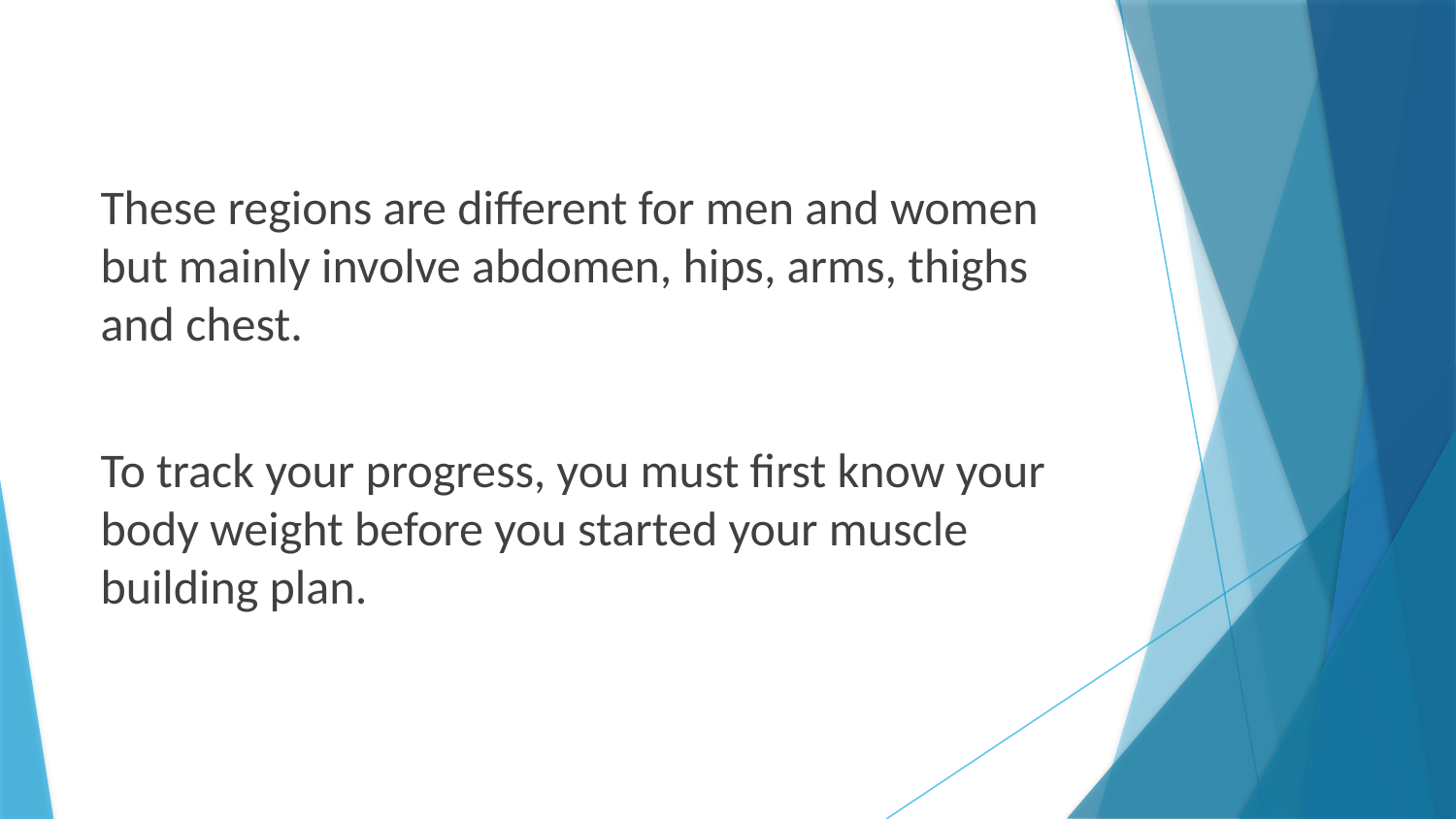

These regions are different for men and women but mainly involve abdomen, hips, arms, thighs and chest.

To track your progress, you must first know your body weight before you started your muscle building plan.